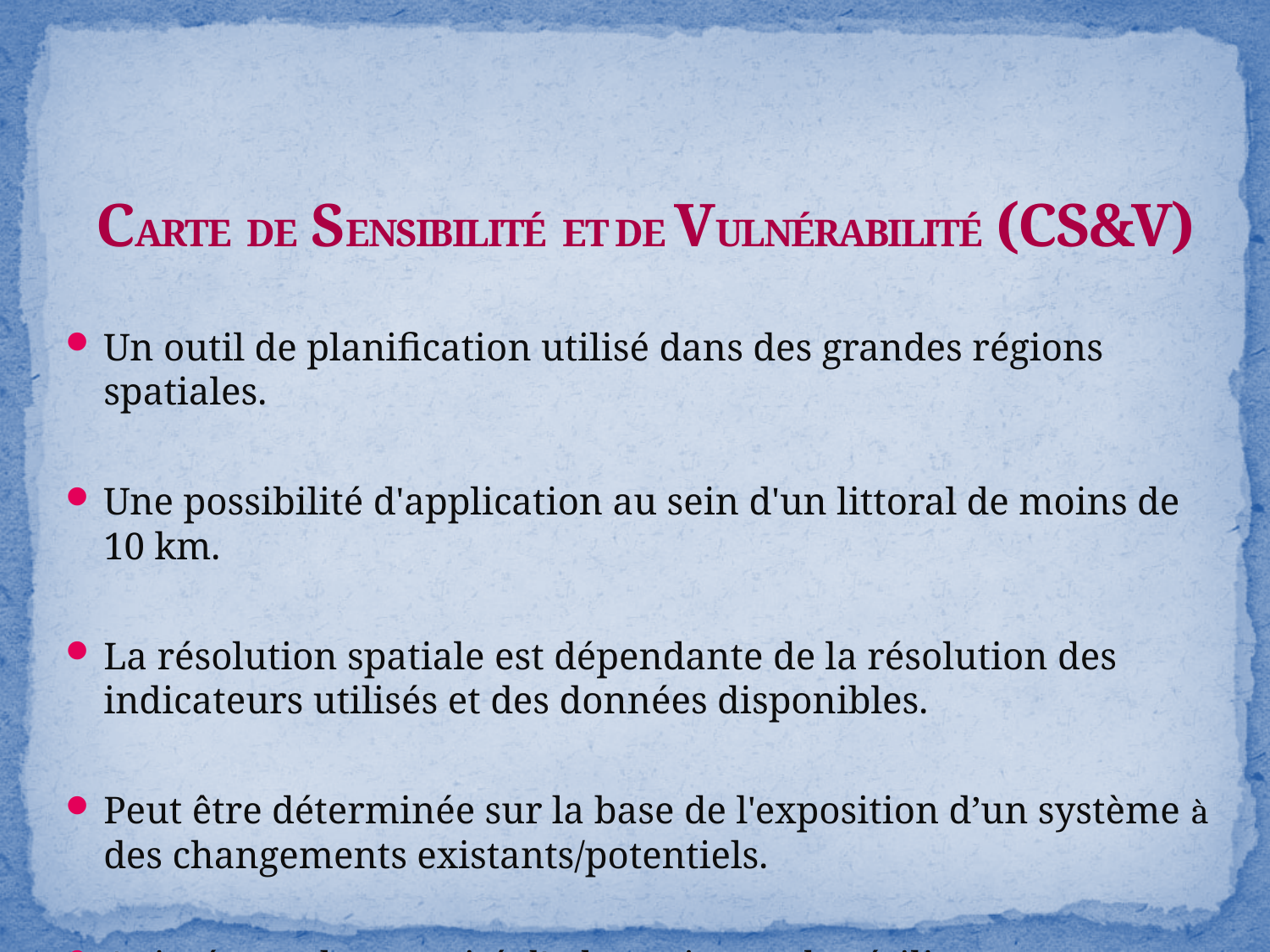

# CARTE DE SENSIBILITÉ ET DE VULNÉRABILITÉ (CS&V)
Un outil de planification utilisé dans des grandes régions spatiales.

Une possibilité d'application au sein d'un littoral de moins de 10 km.

La résolution spatiale est dépendante de la résolution des indicateurs utilisés et des données disponibles.

Peut être déterminée sur la base de l'exposition d’un système à des changements existants/potentiels.

Animée par la capacité d'adaptation et de résilience, ex : érosion.